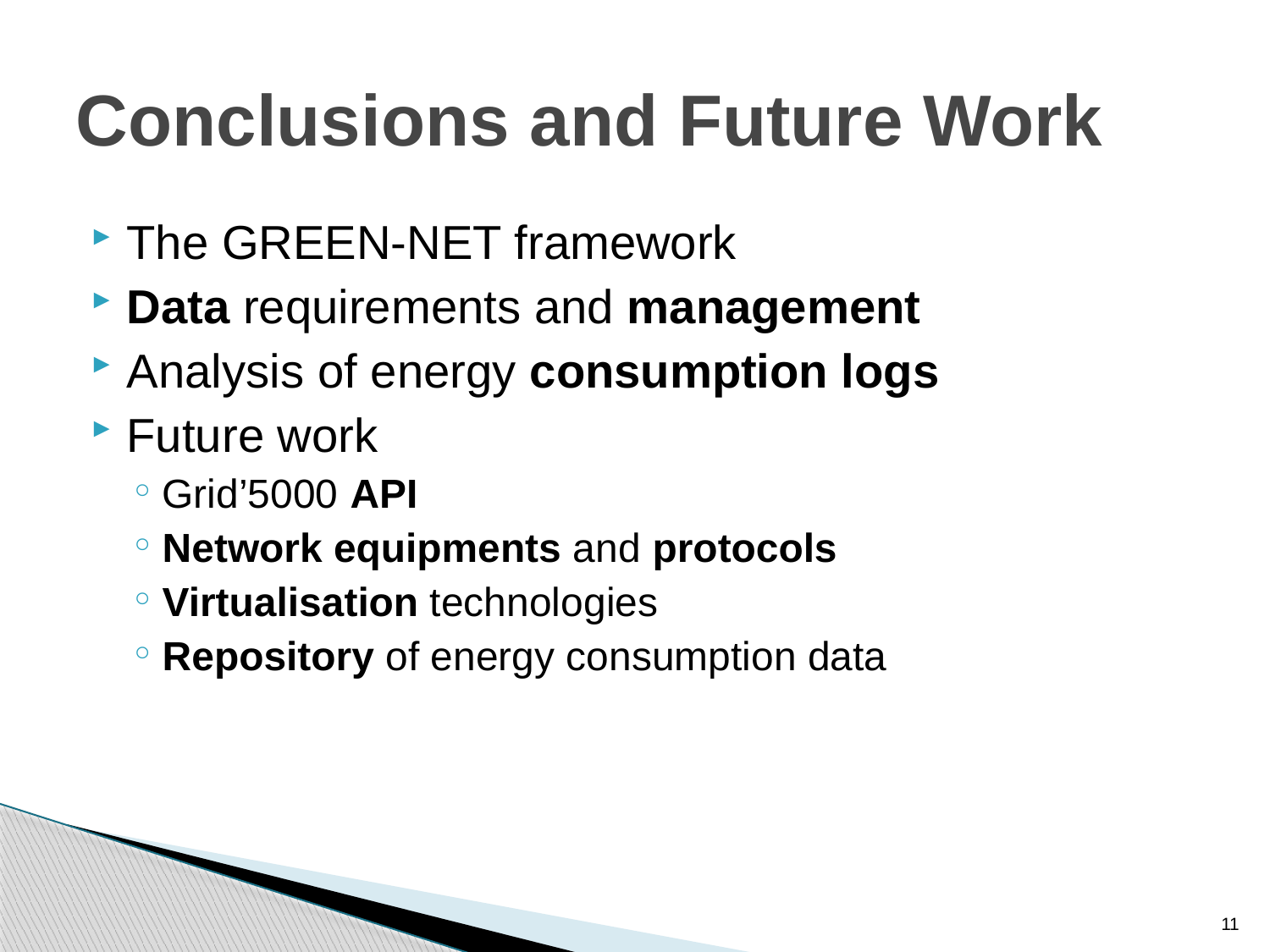

# Conclusions and Future Work
The GREEN-NET framework
Data requirements and management
Analysis of energy consumption logs
Future work
Grid’5000 API
Network equipments and protocols
Virtualisation technologies
Repository of energy consumption data
11